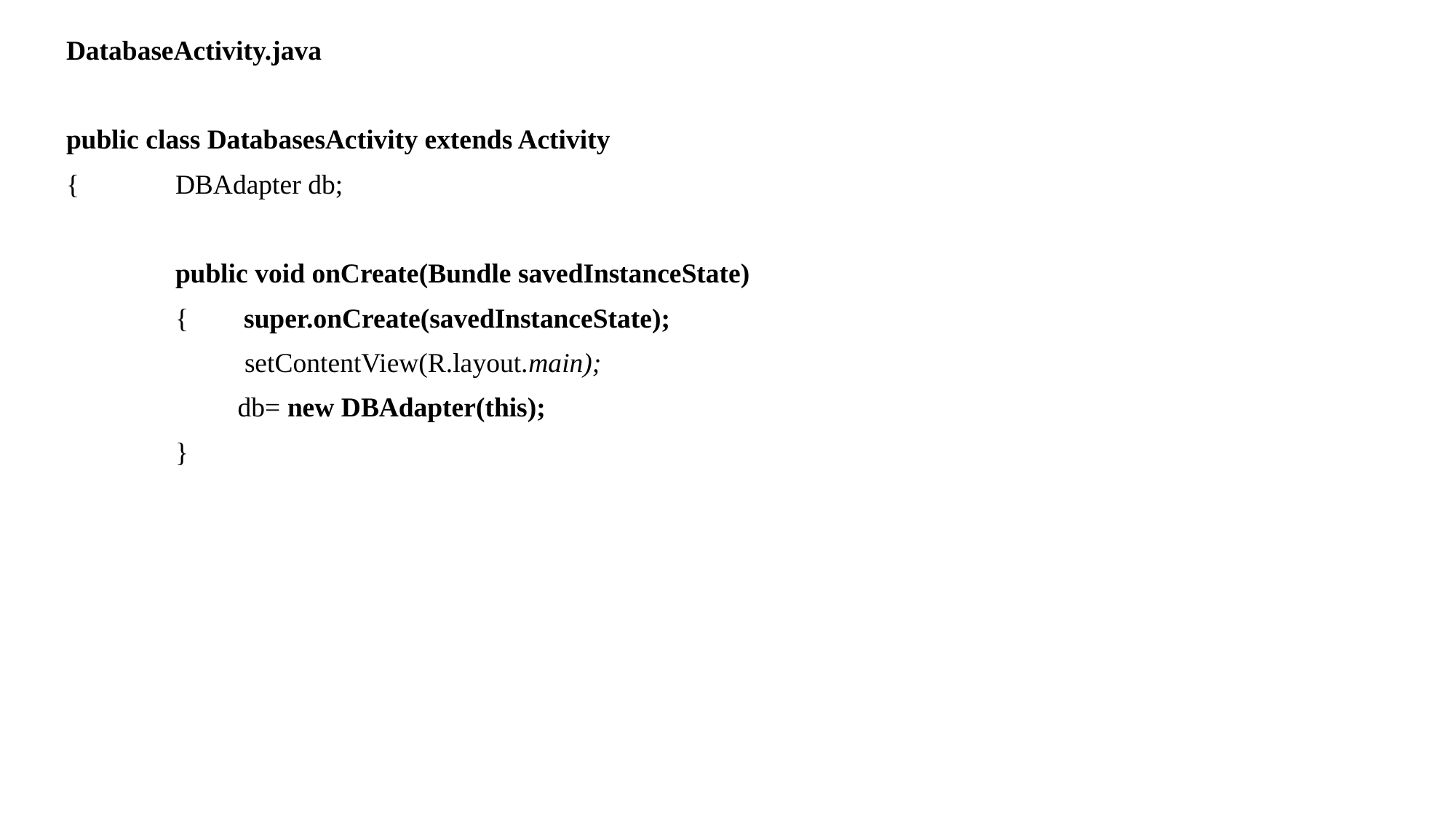

DatabaseActivity.java

public class DatabasesActivity extends Activity
{	DBAdapter db;

	public void onCreate(Bundle savedInstanceState)
    	{        super.onCreate(savedInstanceState);
       	          setContentView(R.layout.main);
	         db= new DBAdapter(this);
	}